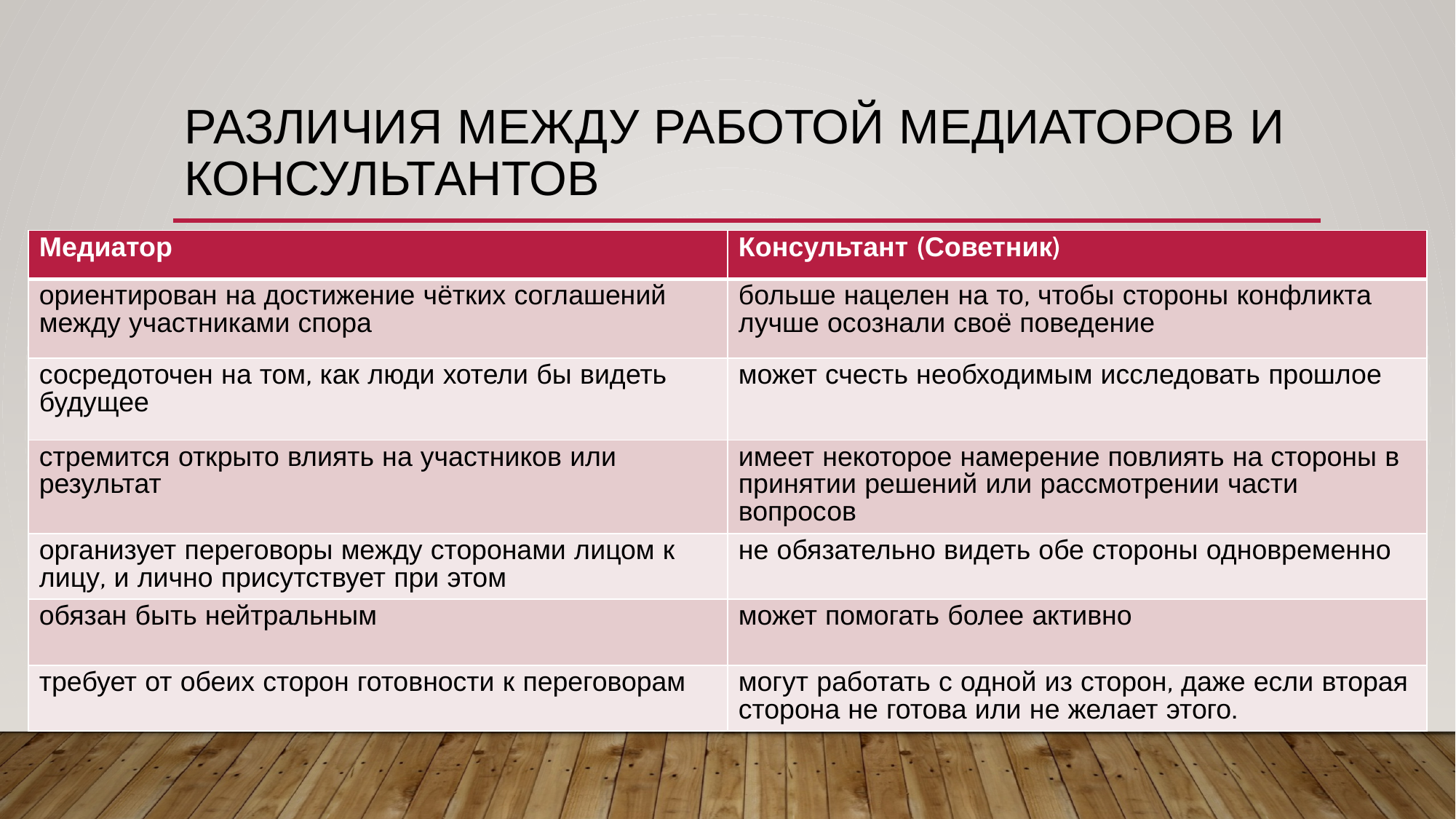

# различия между работой медиаторов и консультантов
| Медиатор | Консультант (Советник) |
| --- | --- |
| ориентирован на достижение чётких соглашений между участниками спора | больше нацелен на то, чтобы стороны конфликта лучше осознали своё поведение |
| сосредоточен на том, как люди хотели бы видеть будущее | может счесть необходимым исследовать прошлое |
| стремится открыто влиять на участников или результат | имеет некоторое намерение повлиять на стороны в принятии решений или рассмотрении части вопросов |
| организует переговоры между сторонами лицом к лицу, и лично присутствует при этом | не обязательно видеть обе стороны одновременно |
| обязан быть нейтральным | может помогать более активно |
| требует от обеих сторон готовности к переговорам | могут работать с одной из сторон, даже если вторая сторона не готова или не желает этого. |